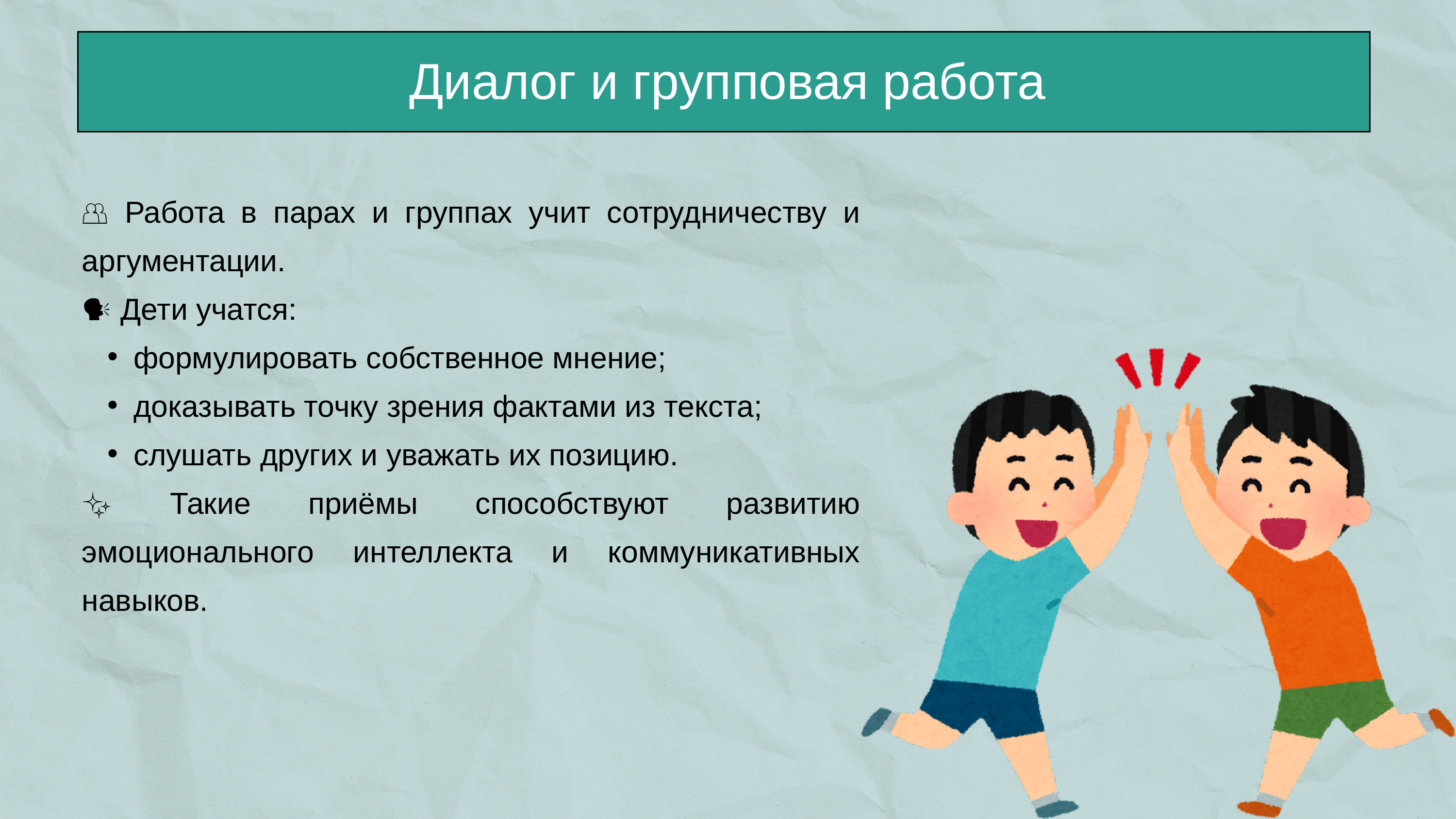

Диалог и групповая работа
👥 Работа в парах и группах учит сотрудничеству и аргументации.
🗣️ Дети учатся:
формулировать собственное мнение;
доказывать точку зрения фактами из текста;
слушать других и уважать их позицию.
✨ Такие приёмы способствуют развитию эмоционального интеллекта и коммуникативных навыков.